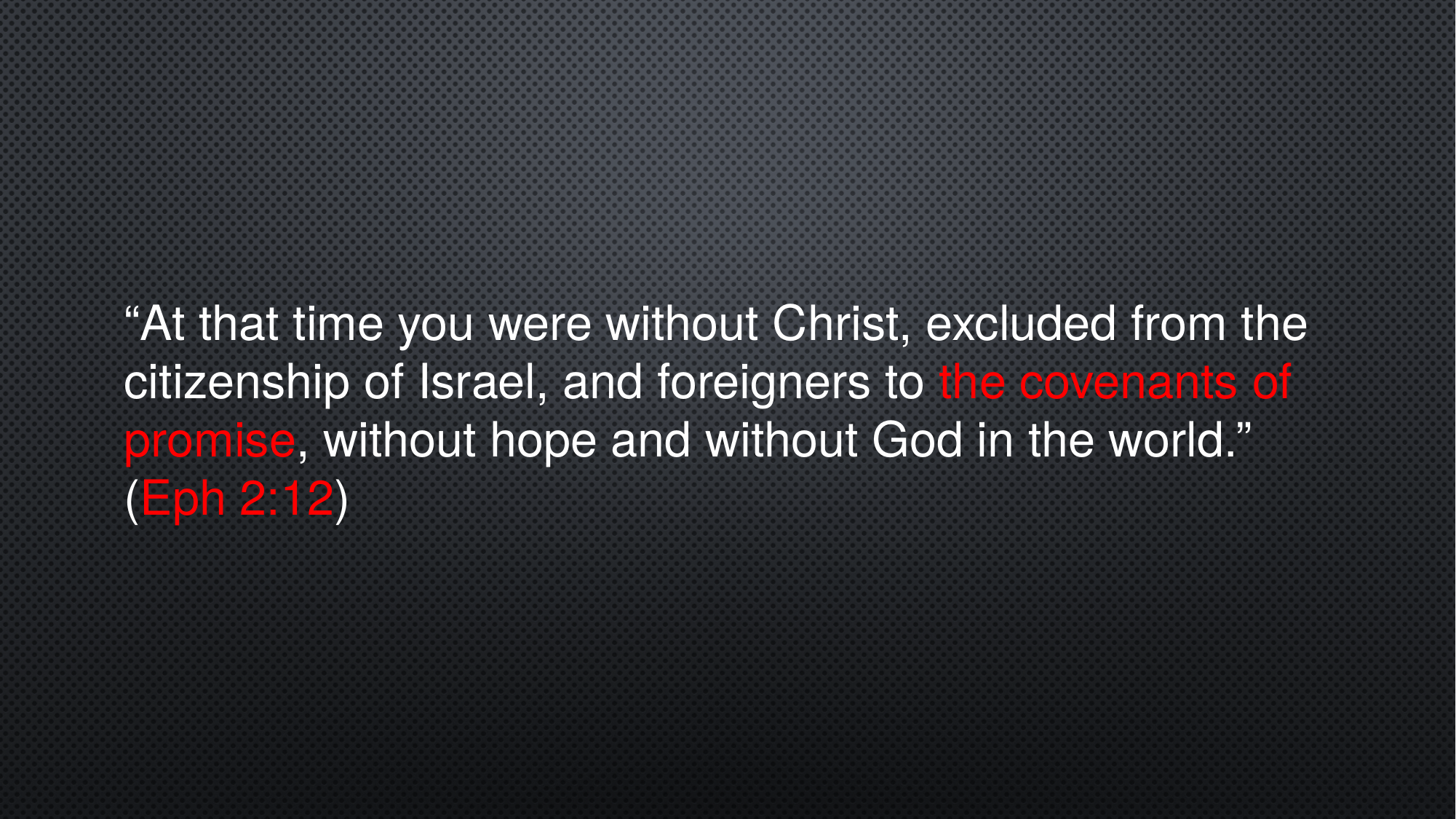

“At that time you were without Christ, excluded from the citizenship of Israel, and foreigners to the covenants of promise, without hope and without God in the world.”  (Eph 2:12)